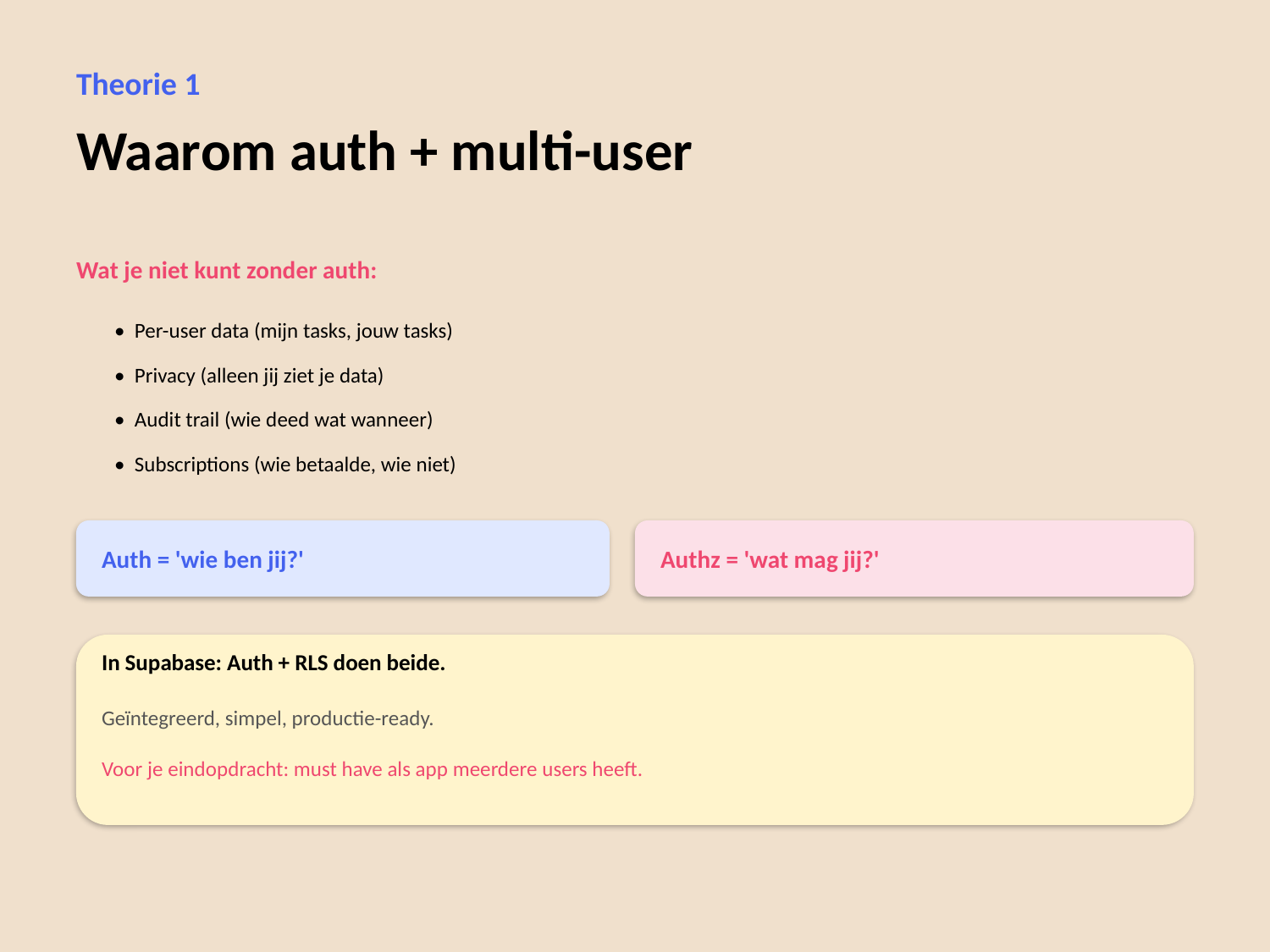

Theorie 1
Waarom auth + multi-user
Wat je niet kunt zonder auth:
•  Per-user data (mijn tasks, jouw tasks)
•  Privacy (alleen jij ziet je data)
•  Audit trail (wie deed wat wanneer)
•  Subscriptions (wie betaalde, wie niet)

Auth = 'wie ben jij?'

Authz = 'wat mag jij?'

In Supabase: Auth + RLS doen beide.
Geïntegreerd, simpel, productie-ready.
Voor je eindopdracht: must have als app meerdere users heeft.